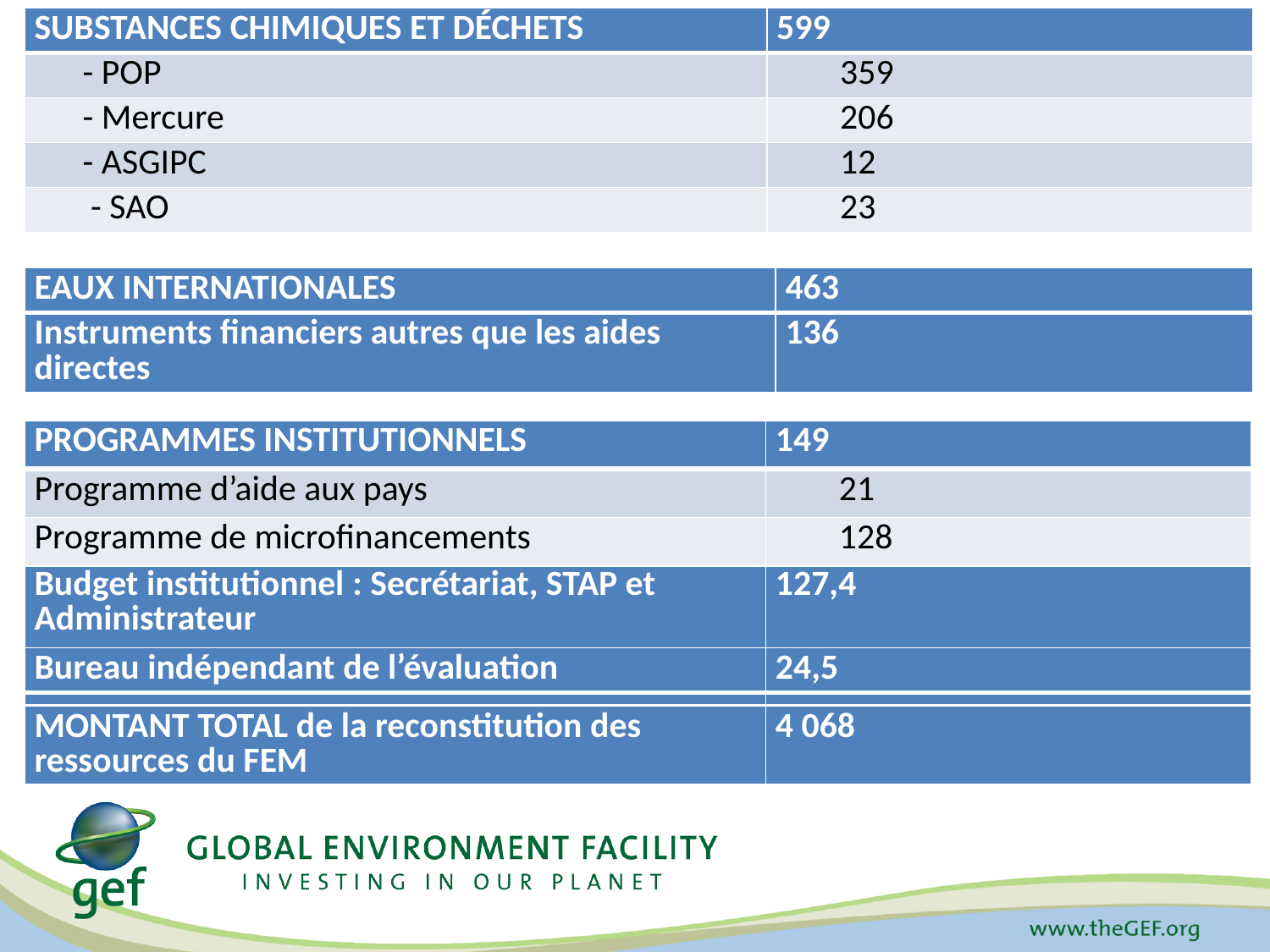

| SUBSTANCES CHIMIQUES ET DÉCHETS | 599 |
| --- | --- |
| - POP | 359 |
| - Mercure | 206 |
| - ASGIPC | 12 |
| - SAO | 23 |
| EAUX INTERNATIONALES | 463 |
| --- | --- |
| Instruments financiers autres que les aides directes | 136 |
| PROGRAMMES INSTITUTIONNELS | 149 |
| --- | --- |
| Programme d’aide aux pays | 21 |
| Programme de microfinancements | 128 |
| Budget institutionnel : Secrétariat, STAP et Administrateur | 127,4 |
| --- | --- |
| Bureau indépendant de l’évaluation | 24,5 |
| --- | --- |
| MONTANT TOTAL de la reconstitution des ressources du FEM | 4 068 |
| --- | --- |